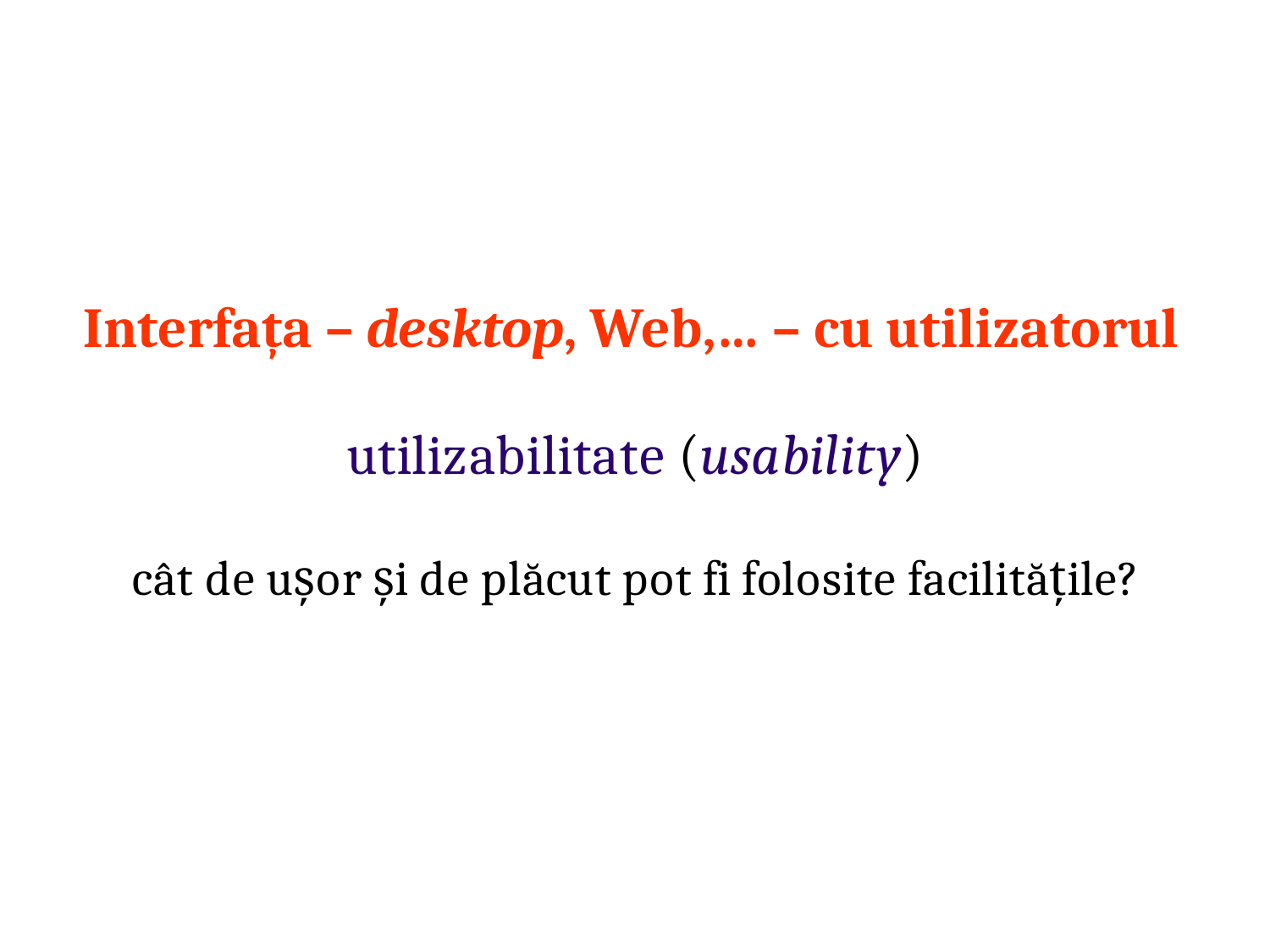

# Interfaţa – desktop, Web,… – cu utilizatorul
utilizabilitate (usability)

cât de ușor și de plăcut pot fi folosite facilitățile?